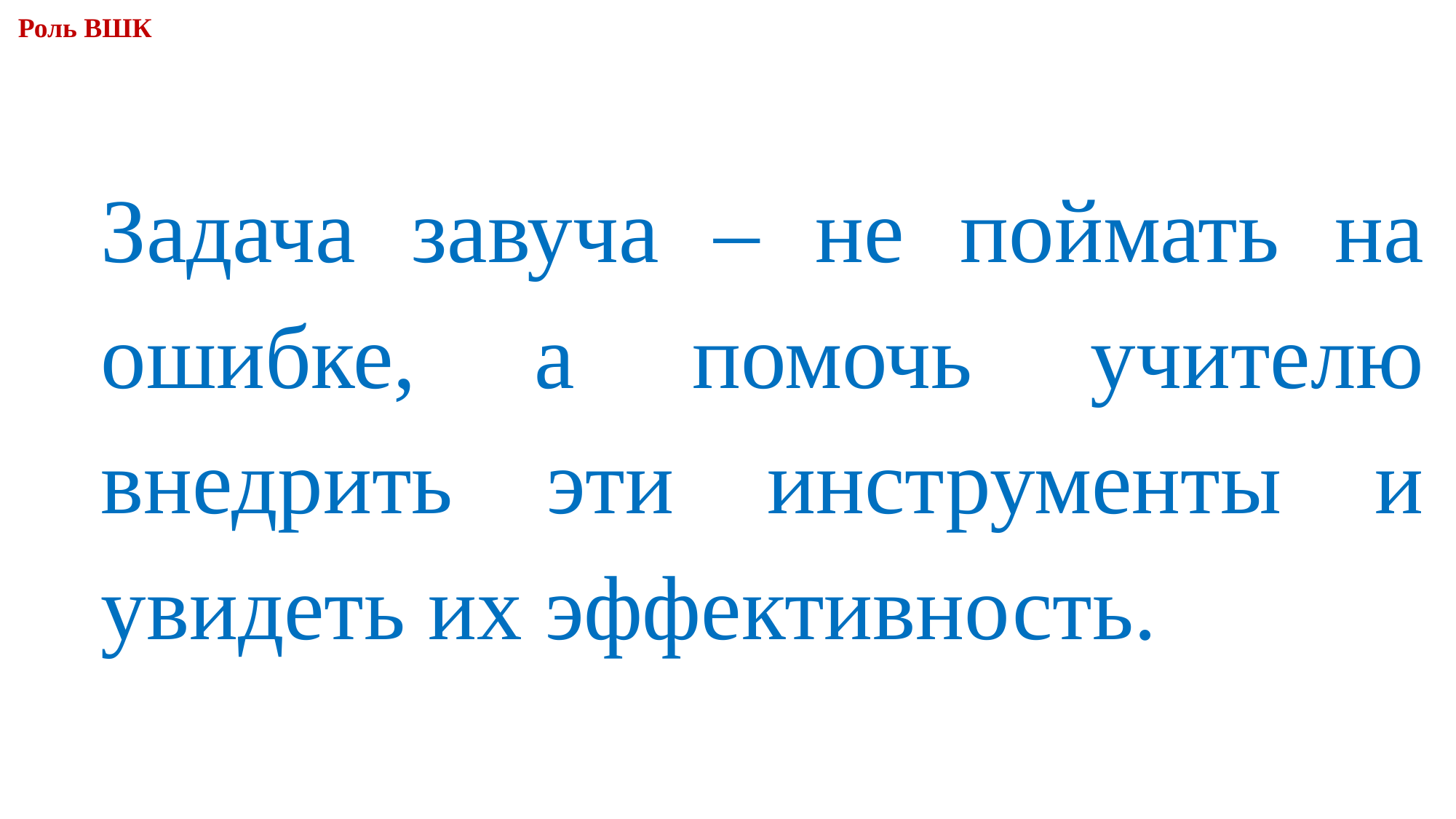

Роль ВШК
Задача завуча – не поймать на ошибке, а помочь учителю внедрить эти инструменты и увидеть их эффективность.